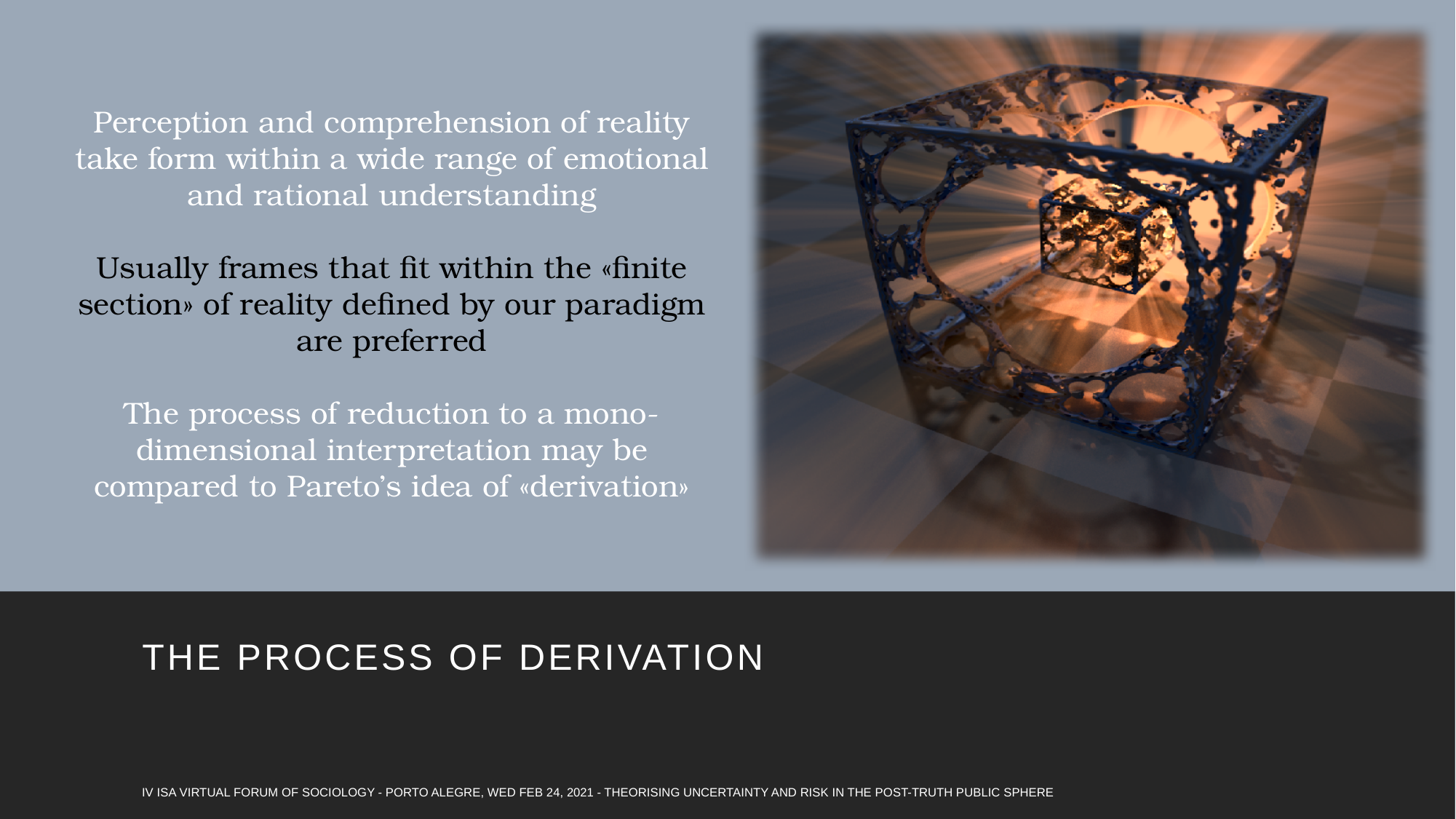

Perception and comprehension of reality take form within a wide range of emotional and rational understanding

Usually frames that fit within the «finite section» of reality defined by our paradigm are preferred

The process of reduction to a mono-dimensional interpretation may be compared to Pareto’s idea of «derivation»

The process of derivation
IV ISA VIrtual Forum of Sociology - Porto Alegre, Wed Feb 24, 2021 - Theorising Uncertainty and Risk in the Post-Truth Public Sphere